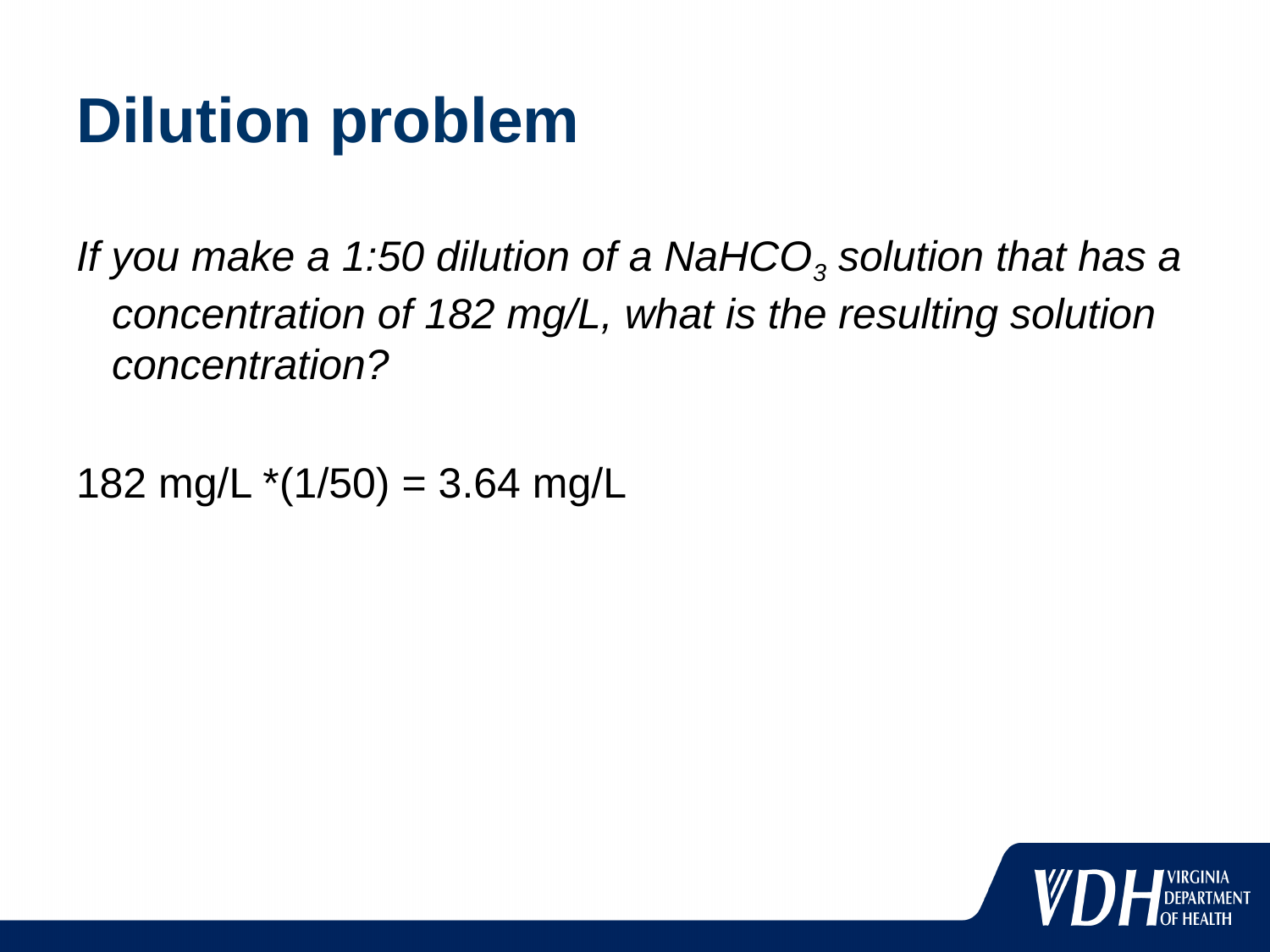

# Dilution problem
If you make a 1:50 dilution of a NaHCO3 solution that has a concentration of 182 mg/L, what is the resulting solution concentration?

182 mg/L *(1/50) = 3.64 mg/L